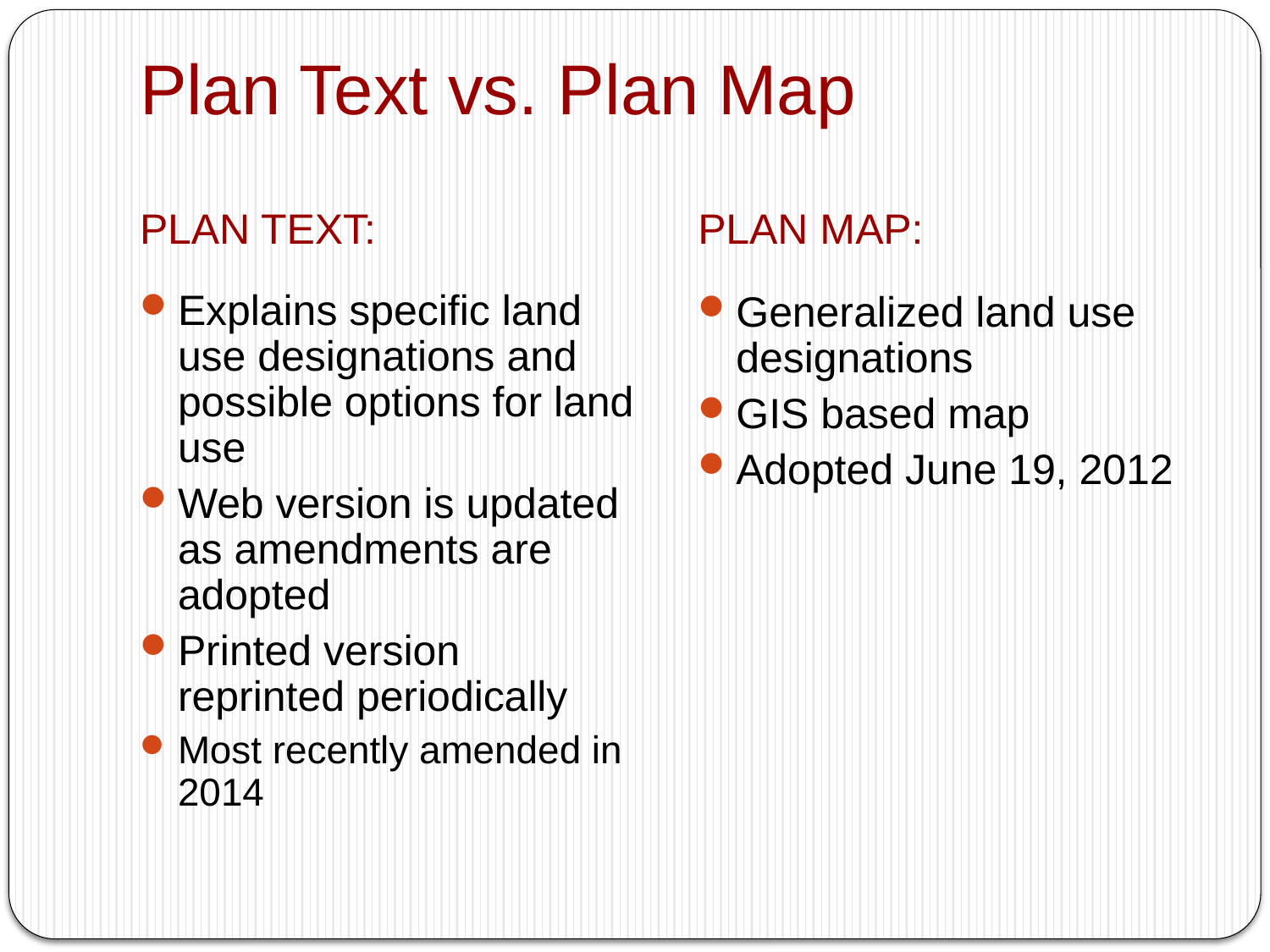

# Plan Text vs. Plan Map
PLAN TEXT:

Explains specific land use designations and possible options for land use
Web version is updated as amendments are adopted
Printed version reprinted periodically
Most recently amended in 2014
PLAN MAP:

Generalized land use designations
GIS based map
Adopted June 19, 2012